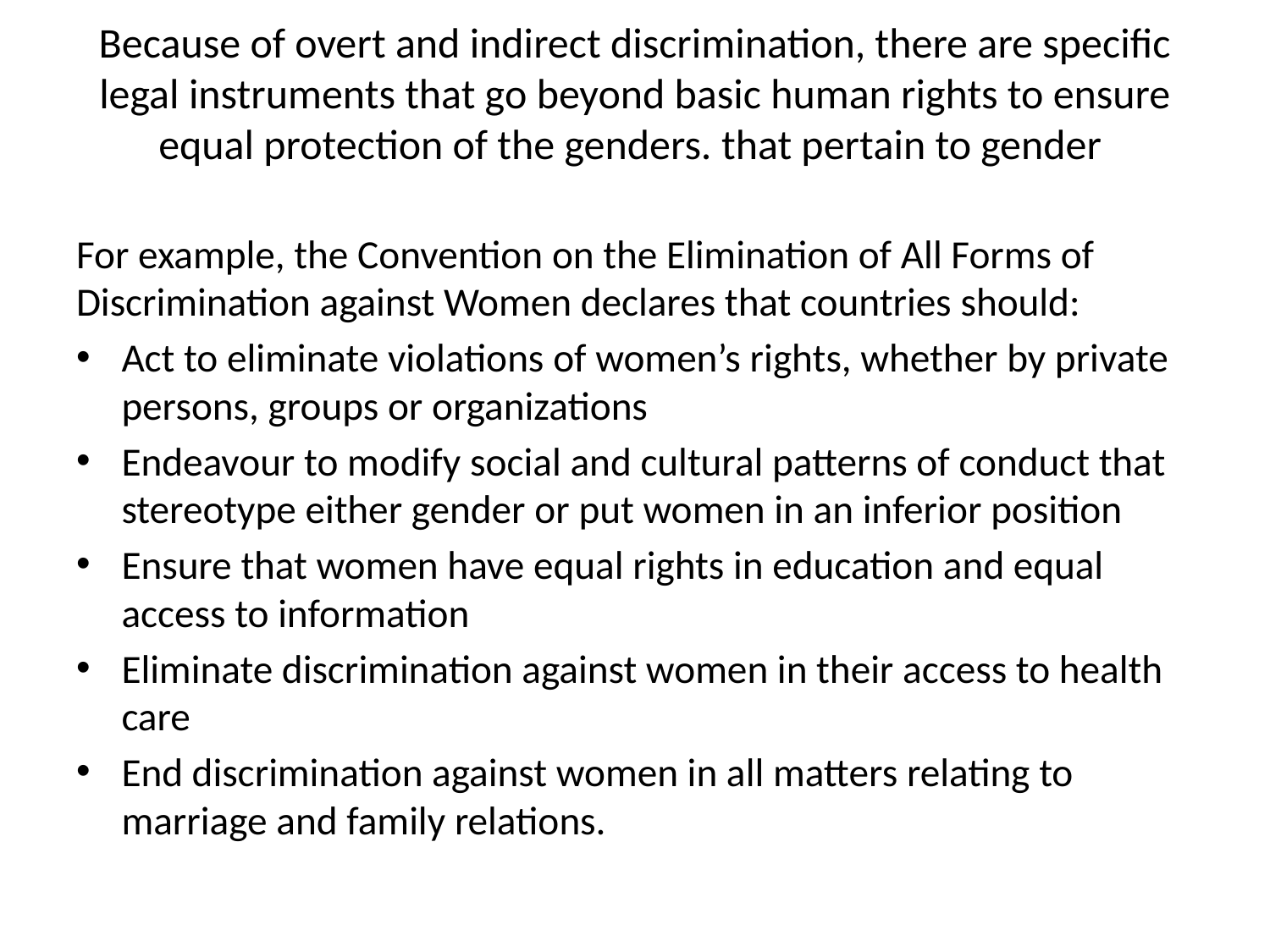

# Because of overt and indirect discrimination, there are specific legal instruments that go beyond basic human rights to ensure equal protection of the genders. that pertain to gender
For example, the Convention on the Elimination of All Forms of Discrimination against Women declares that countries should:
Act to eliminate violations of women’s rights, whether by private persons, groups or organizations
Endeavour to modify social and cultural patterns of conduct that stereotype either gender or put women in an inferior position
Ensure that women have equal rights in education and equal access to information
Eliminate discrimination against women in their access to health care
End discrimination against women in all matters relating to marriage and family relations.